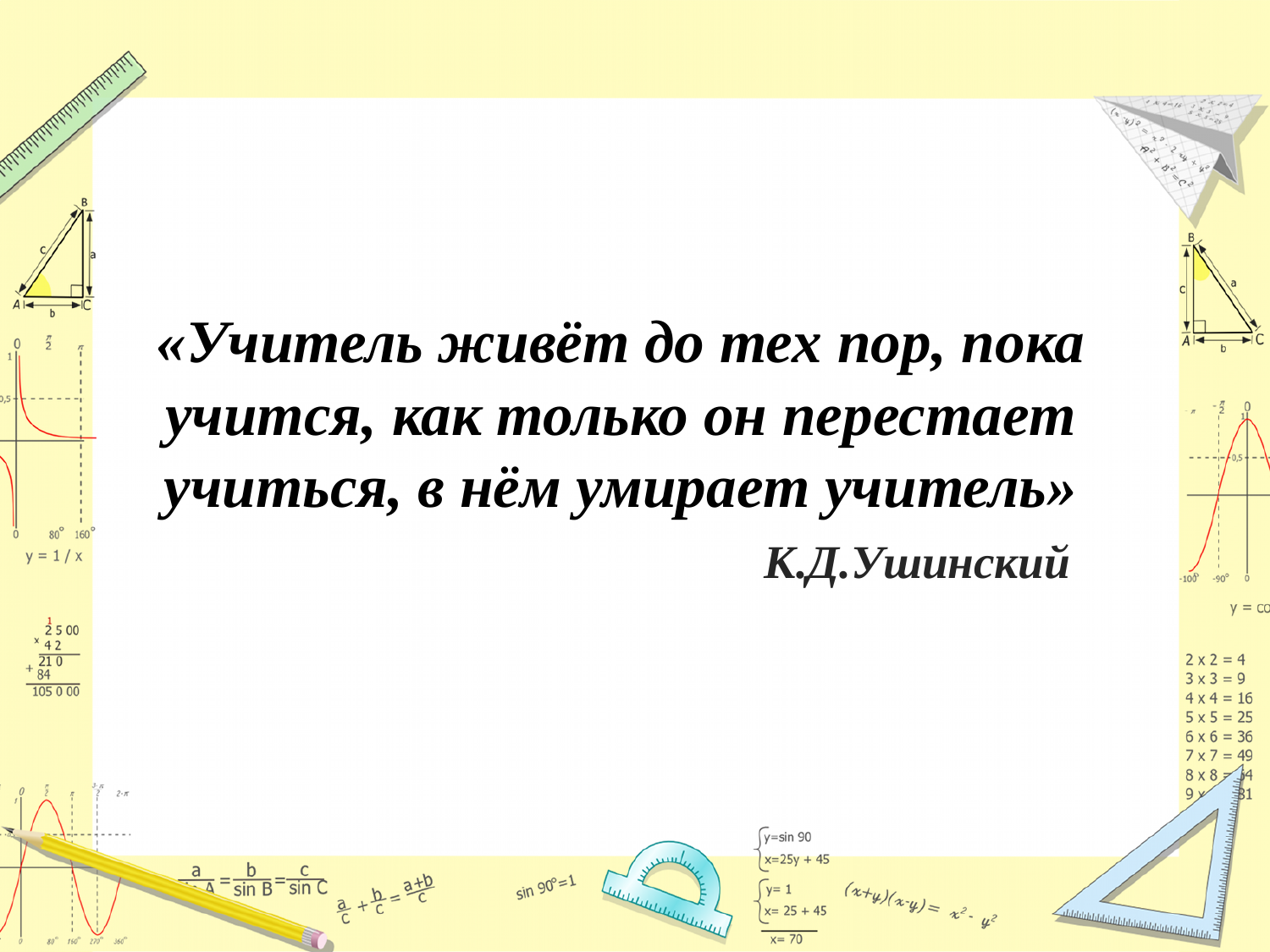

#
«Учитель живёт до тех пор, пока учится, как только он перестает учиться, в нём умирает учитель»
                                                   К.Д.Ушинский